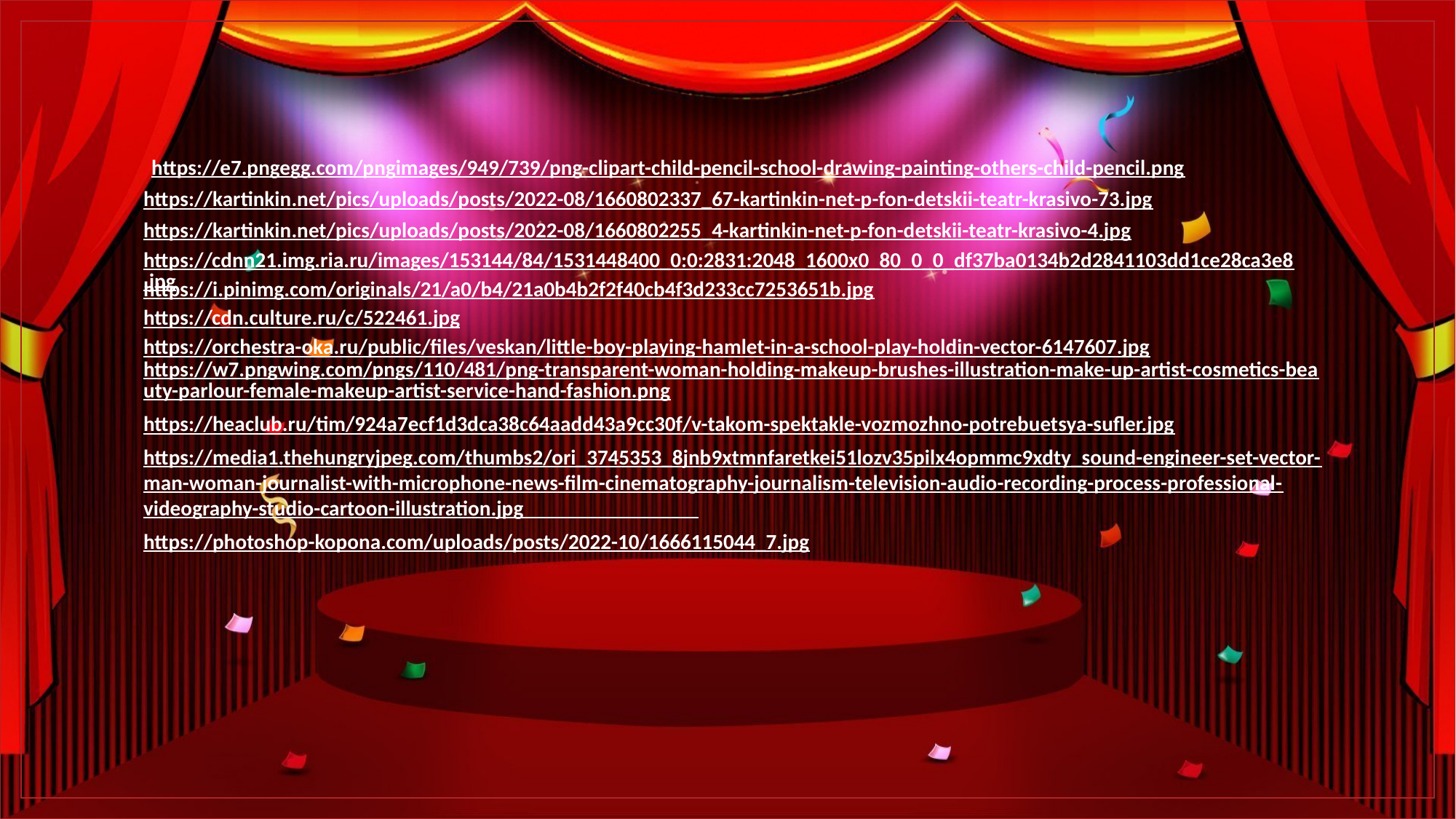

https://e7.pngegg.com/pngimages/949/739/png-clipart-child-pencil-school-drawing-painting-others-child-pencil.png
https://kartinkin.net/pics/uploads/posts/2022-08/1660802337_67-kartinkin-net-p-fon-detskii-teatr-krasivo-73.jpg
https://kartinkin.net/pics/uploads/posts/2022-08/1660802255_4-kartinkin-net-p-fon-detskii-teatr-krasivo-4.jpg
https://cdnn21.img.ria.ru/images/153144/84/1531448400_0:0:2831:2048_1600x0_80_0_0_df37ba0134b2d2841103dd1ce28ca3e8.jpg
https://i.pinimg.com/originals/21/a0/b4/21a0b4b2f2f40cb4f3d233cc7253651b.jpg
https://cdn.culture.ru/c/522461.jpg
https://orchestra-oka.ru/public/files/veskan/little-boy-playing-hamlet-in-a-school-play-holdin-vector-6147607.jpg
https://w7.pngwing.com/pngs/110/481/png-transparent-woman-holding-makeup-brushes-illustration-make-up-artist-cosmetics-beauty-parlour-female-makeup-artist-service-hand-fashion.png
https://heaclub.ru/tim/924a7ecf1d3dca38c64aadd43a9cc30f/v-takom-spektakle-vozmozhno-potrebuetsya-sufler.jpg
https://media1.thehungryjpeg.com/thumbs2/ori_3745353_8jnb9xtmnfaretkei51lozv35pilx4opmmc9xdty_sound-engineer-set-vector-man-woman-journalist-with-microphone-news-film-cinematography-journalism-television-audio-recording-process-professional-videography-studio-cartoon-illustration.jpg
https://photoshop-kopona.com/uploads/posts/2022-10/1666115044_7.jpg